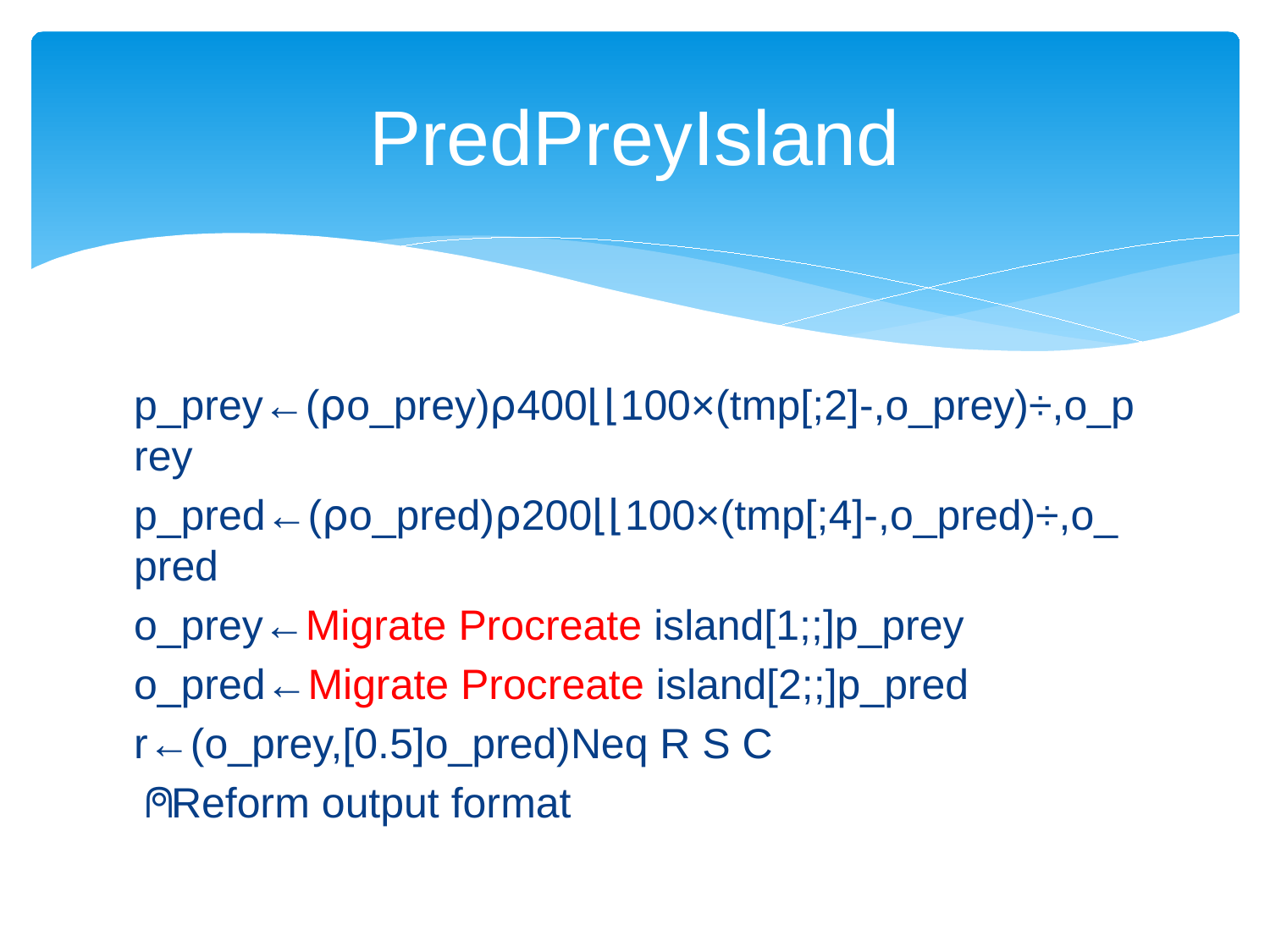

# PredPreyIsland
p_prey←(⍴o_prey)⍴400⌊⌊100×(tmp[;2]-,o_prey)÷,o_prey
p_pred←(⍴o_pred)⍴200⌊⌊100×(tmp[;4]-,o_pred)÷,o_pred
o_prey←Migrate Procreate island[1;;]p_prey
o_pred←Migrate Procreate island[2;;]p_pred
r←(o_prey,[0.5]o_pred)Neq R S C
⍝ Reform output format